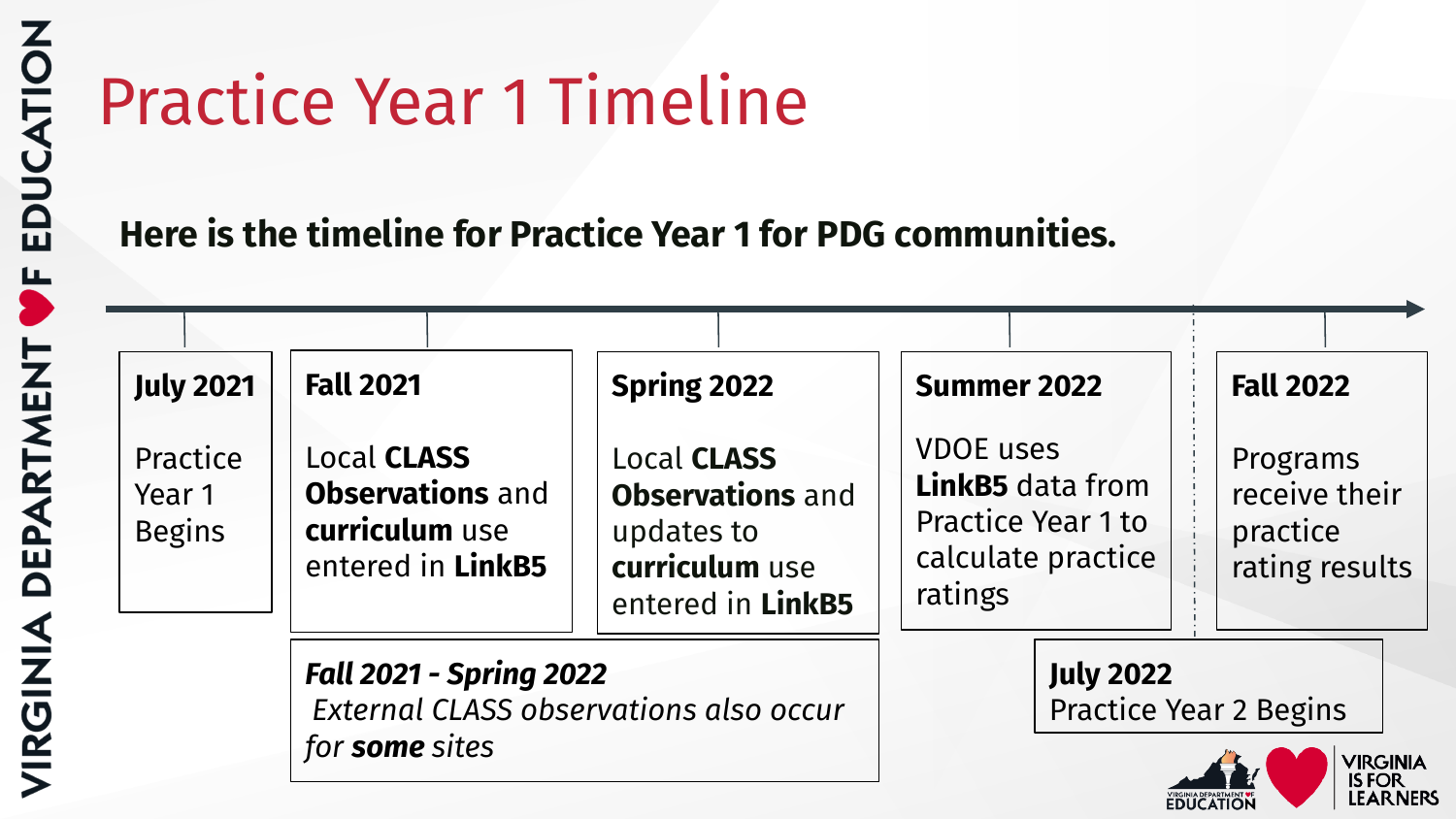

# Practice Year 1 Timeline
Here is the timeline for Practice Year 1 for PDG communities.
Fall 2021

Local CLASS Observations and curriculum use entered in LinkB5
Spring 2022

Local CLASS Observations and updates to curriculum use entered in LinkB5
Summer 2022

VDOE uses LinkB5 data from Practice Year 1 to calculate practice ratings
July 2021

Practice Year 1 Begins

Fall 2022

Programs receive their practice rating results
Fall 2021 - Spring 2022
 External CLASS observations also occur for some sites
July 2022
Practice Year 2 Begins